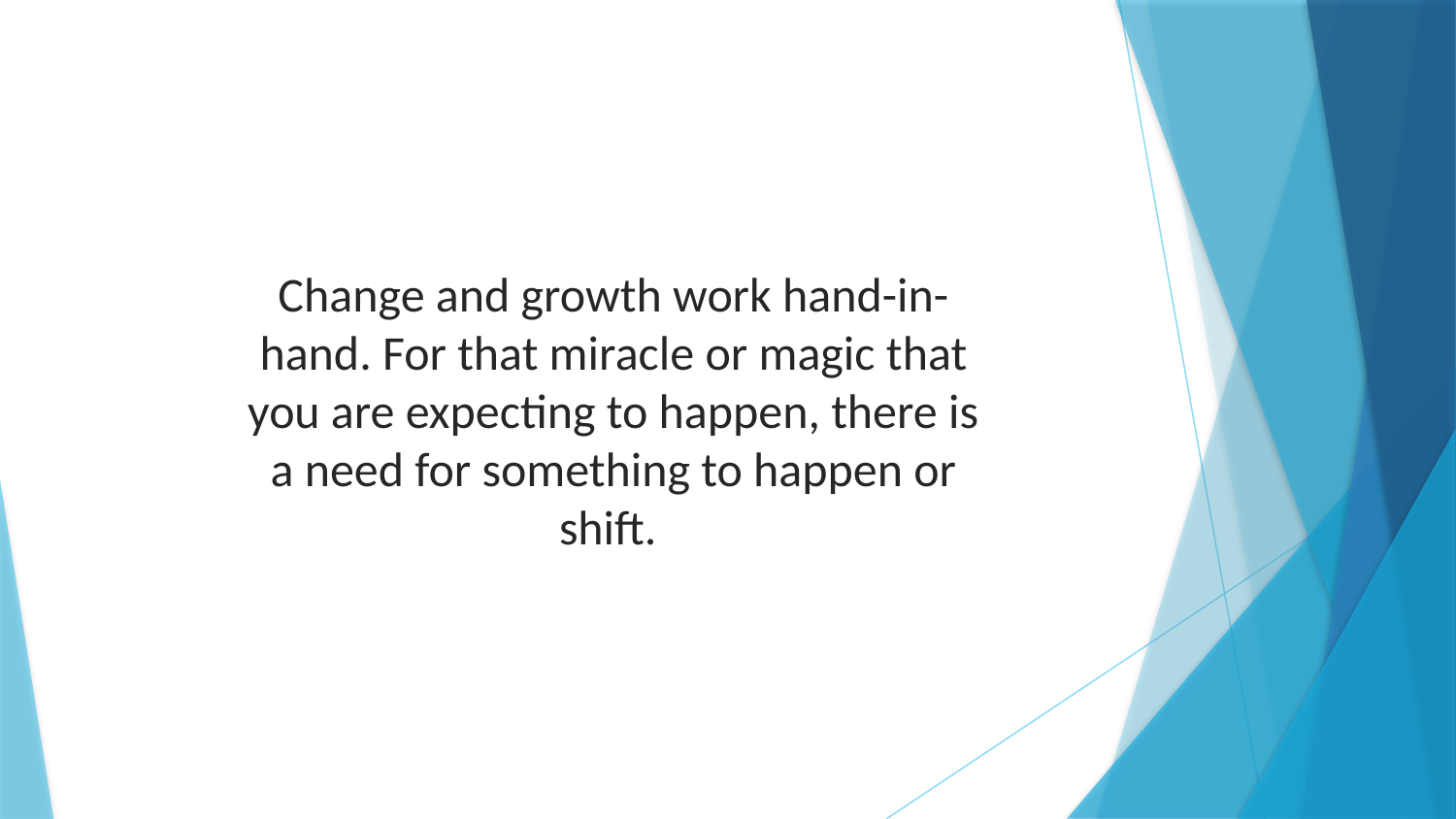

Change and growth work hand-in-hand. For that miracle or magic that you are expecting to happen, there is a need for something to happen or shift.